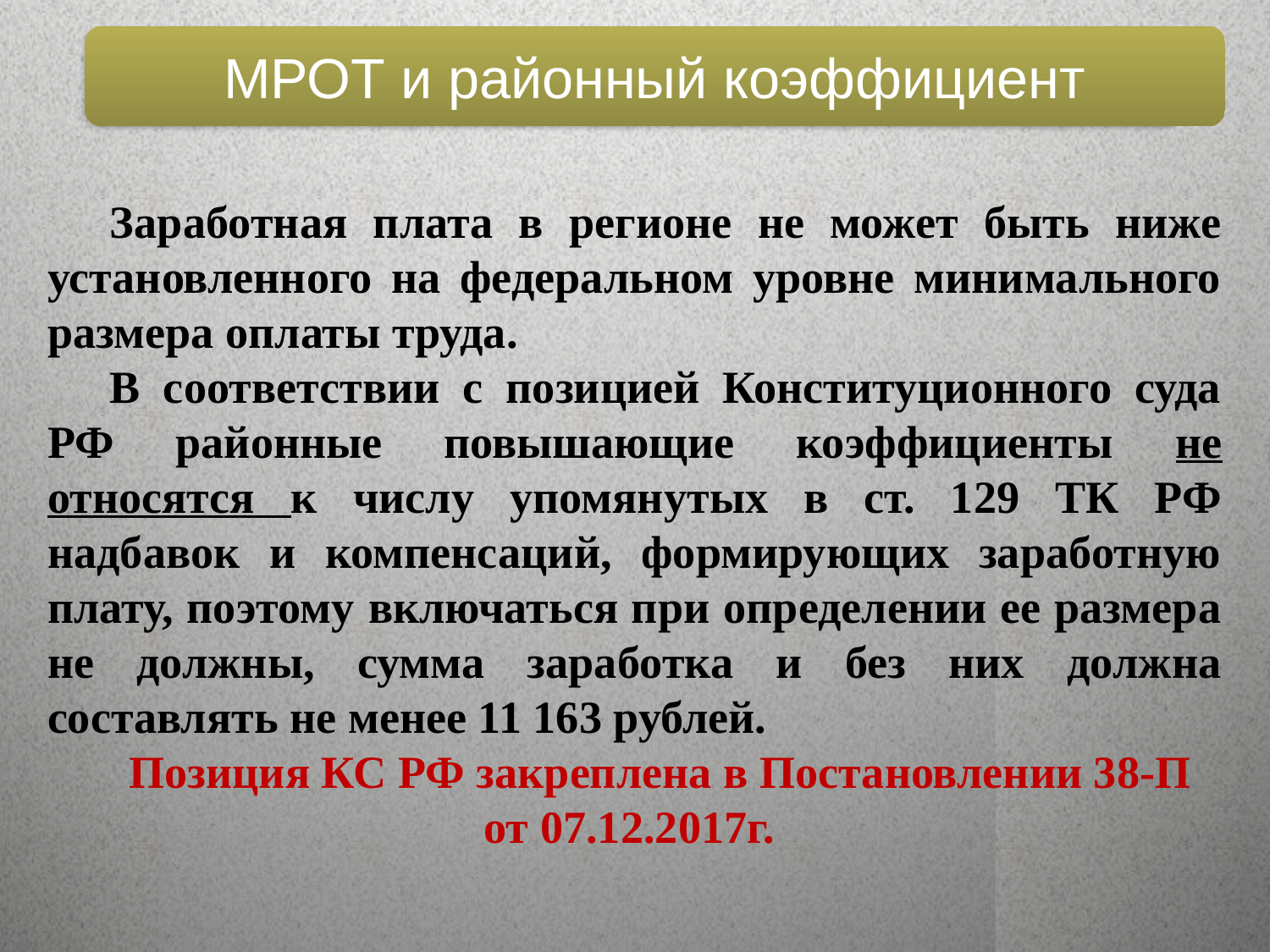

МРОТ и районный коэффициент
Заработная плата в регионе не может быть ниже установленного на федеральном уровне минимального размера оплаты труда.
В соответствии с позицией Конституционного суда РФ районные повышающие коэффициенты не относятся к числу упомянутых в ст. 129 ТК РФ надбавок и компенсаций, формирующих заработную плату, поэтому включаться при определении ее размера не должны, сумма заработка и без них должна составлять не менее 11 163 рублей.
Позиция КС РФ закреплена в Постановлении 38-П  от 07.12.2017г.